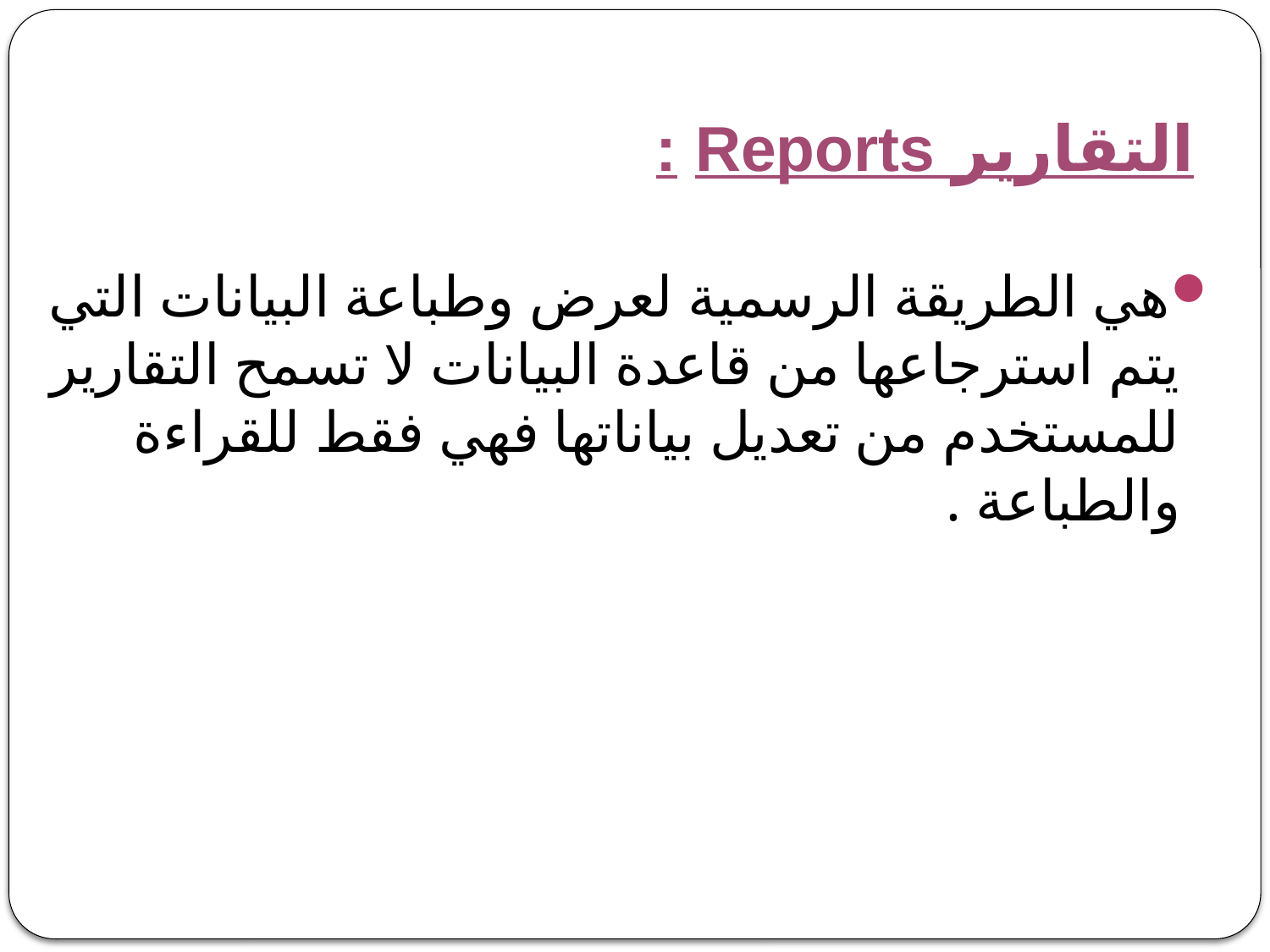

# التقارير Reports :

هي الطريقة الرسمية لعرض وطباعة البيانات التي يتم استرجاعها من قاعدة البيانات لا تسمح التقارير للمستخدم من تعديل بياناتها فهي فقط للقراءة والطباعة .